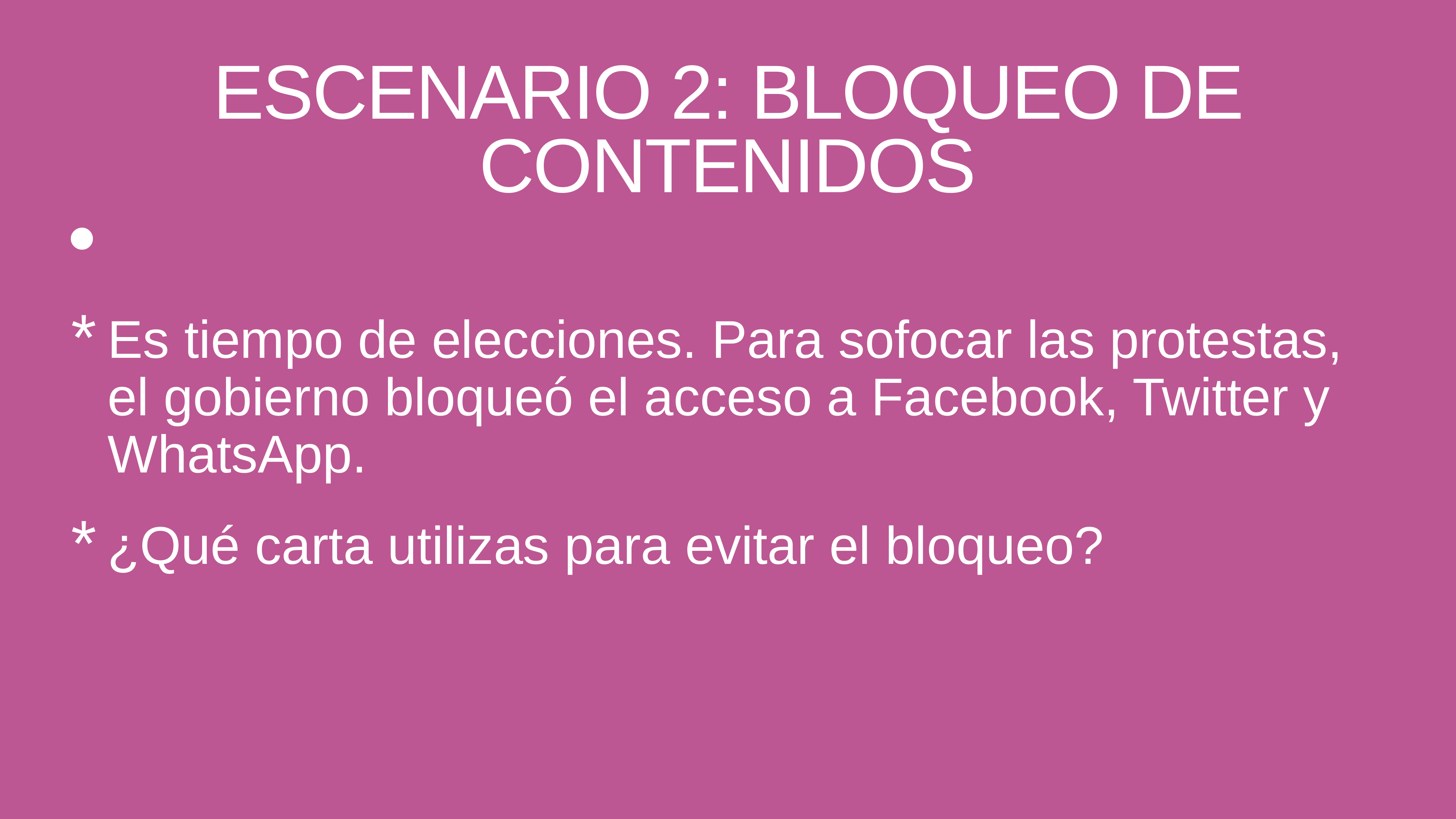

# EScenario 2: BLOQUEO DE CONTENIDOS

Es tiempo de elecciones. Para sofocar las protestas, el gobierno bloqueó el acceso a Facebook, Twitter y WhatsApp.
¿Qué carta utilizas para evitar el bloqueo?